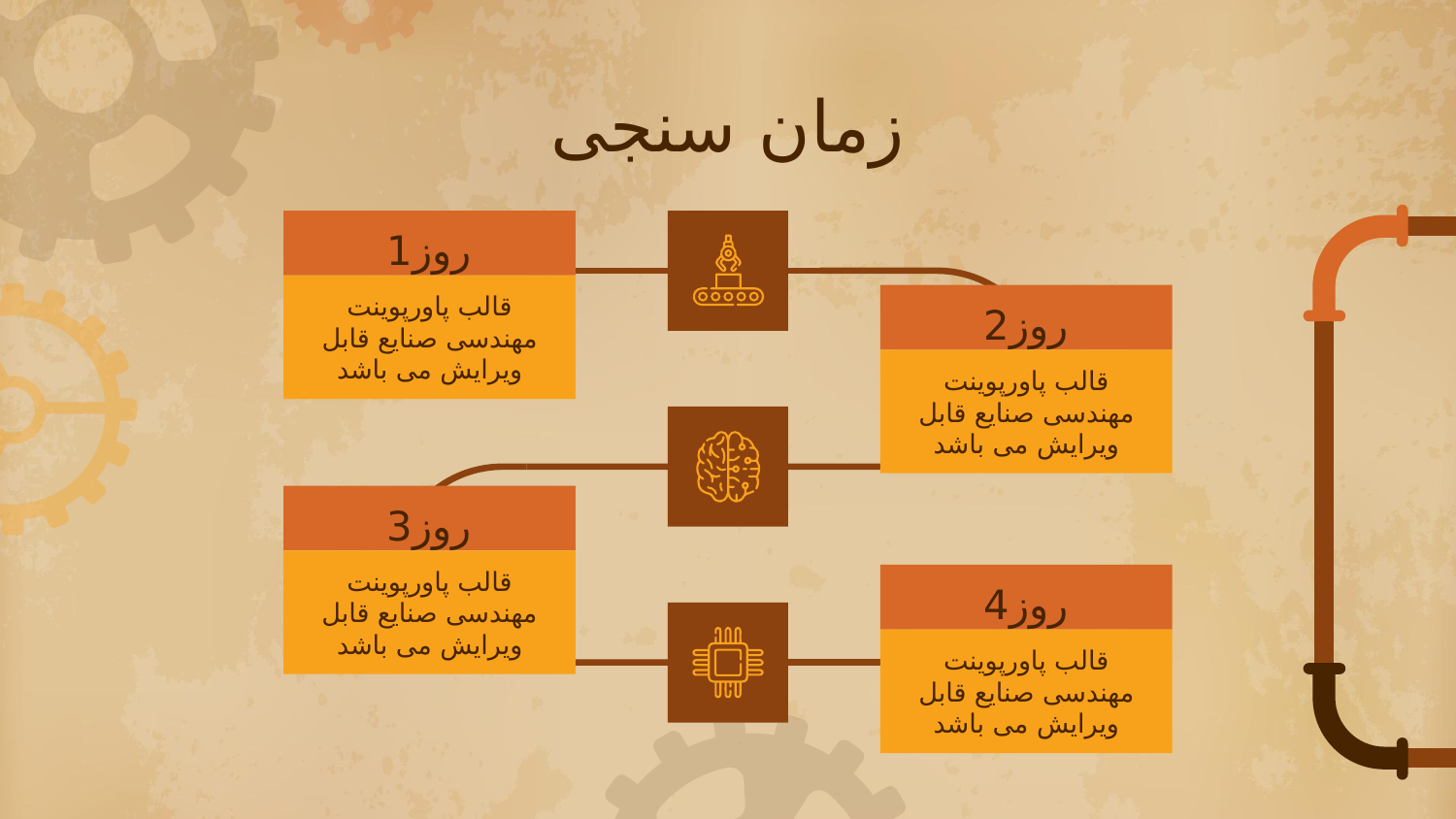

# زمان سنجی

روز1
قالب پاورپوینت مهندسی صنایع قابل ویرایش می باشد

روز2
قالب پاورپوینت مهندسی صنایع قابل ویرایش می باشد

روز3
قالب پاورپوینت مهندسی صنایع قابل ویرایش می باشد
روز4
قالب پاورپوینت مهندسی صنایع قابل ویرایش می باشد